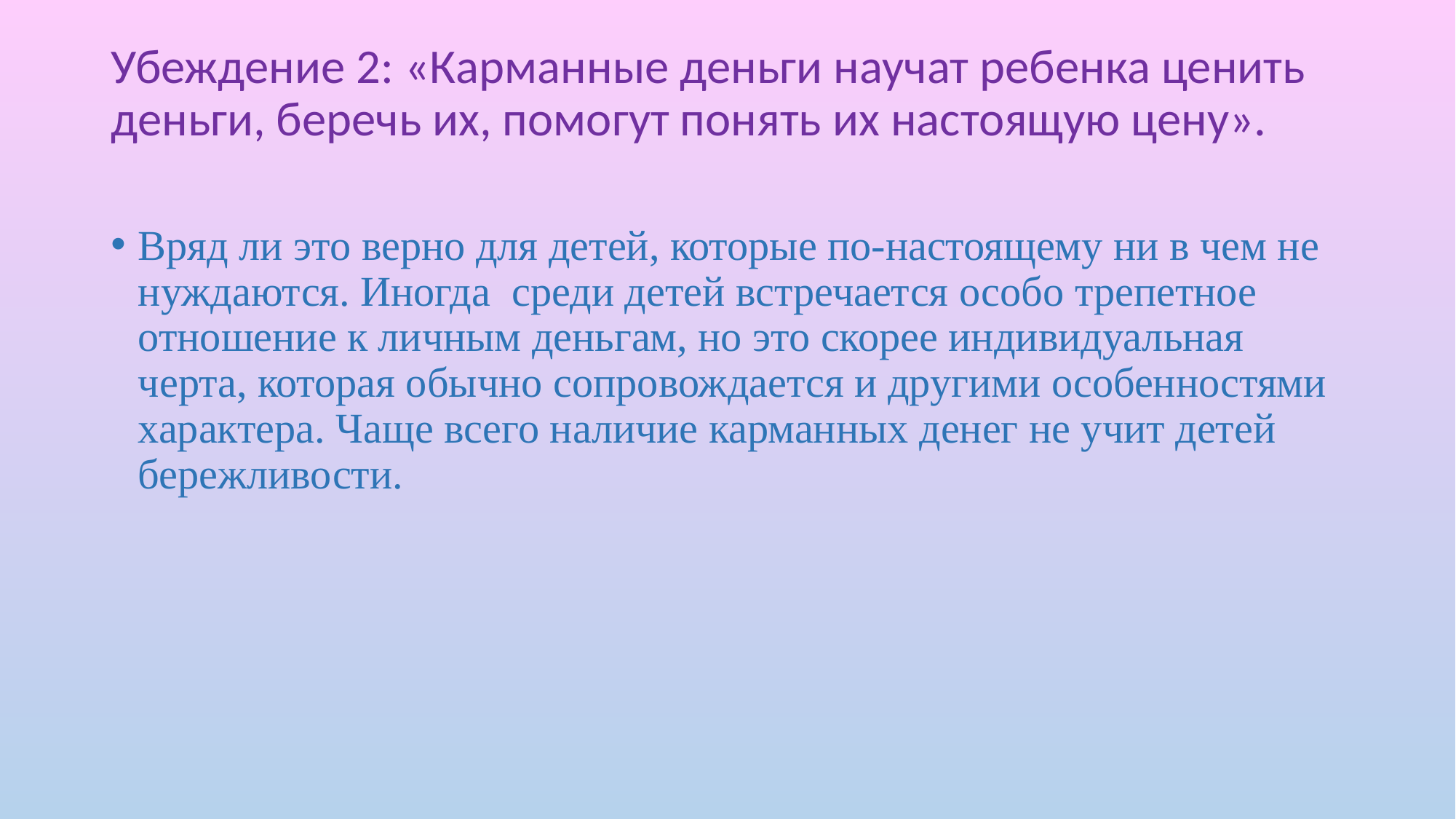

# Убеждение 2: «Карманные деньги научат ребенка ценить деньги, беречь их, помогут понять их настоящую цену».
Вряд ли это верно для детей, которые по-настоящему ни в чем не нуждаются. Иногда  среди детей встречается особо трепетное отношение к личным деньгам, но это скорее индивидуальная черта, которая обычно сопровождается и другими особенностями характера. Чаще всего наличие карманных денег не учит детей бережливости.